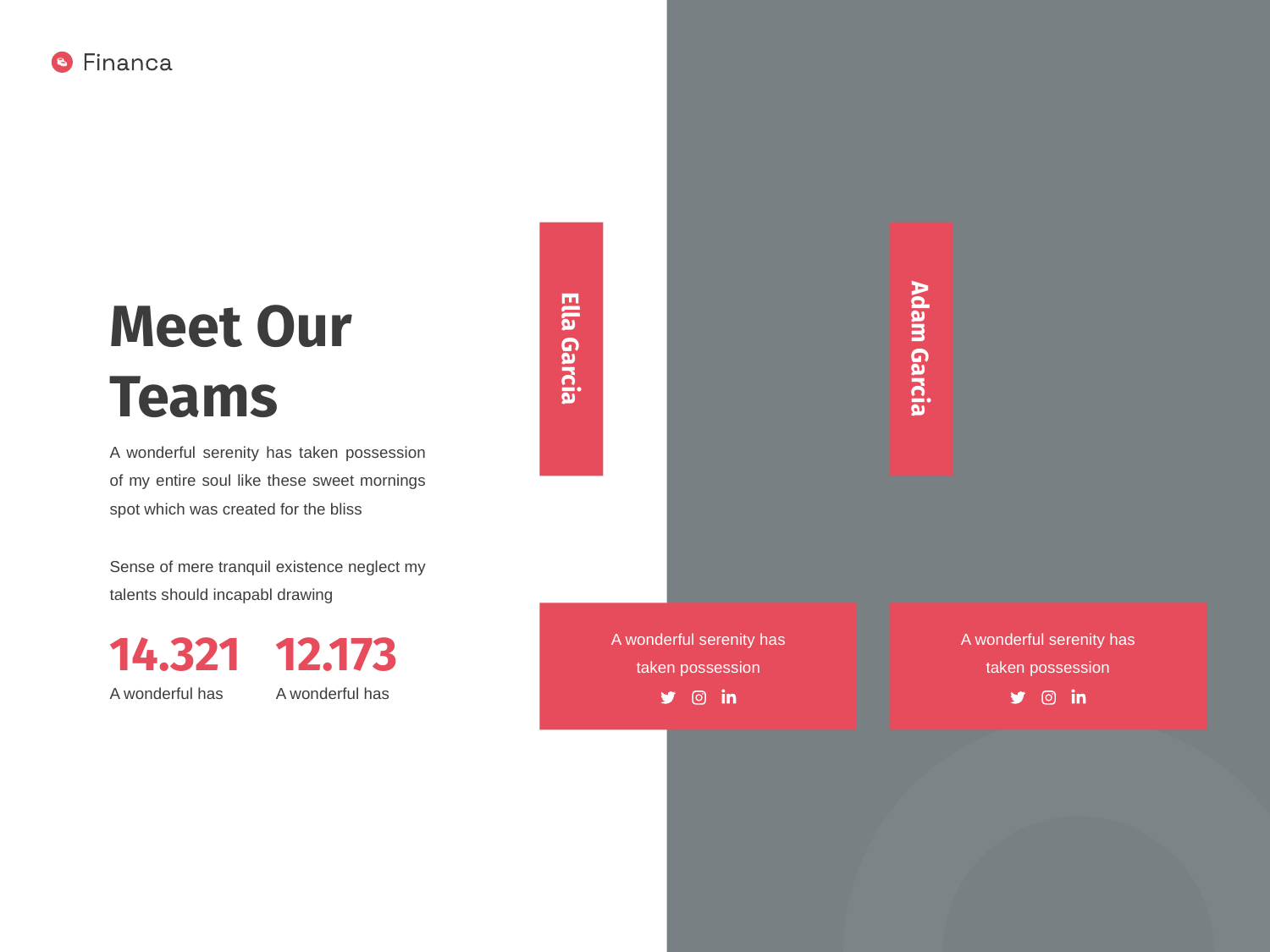

# Meet Our Teams
Ella Garcia
Adam Garcia
A wonderful serenity has taken possession of my entire soul like these sweet mornings spot which was created for the bliss

Sense of mere tranquil existence neglect my talents should incapabl drawing

A wonderful serenity has taken possession
A wonderful serenity has taken possession
14.321
12.173
A wonderful has
A wonderful has